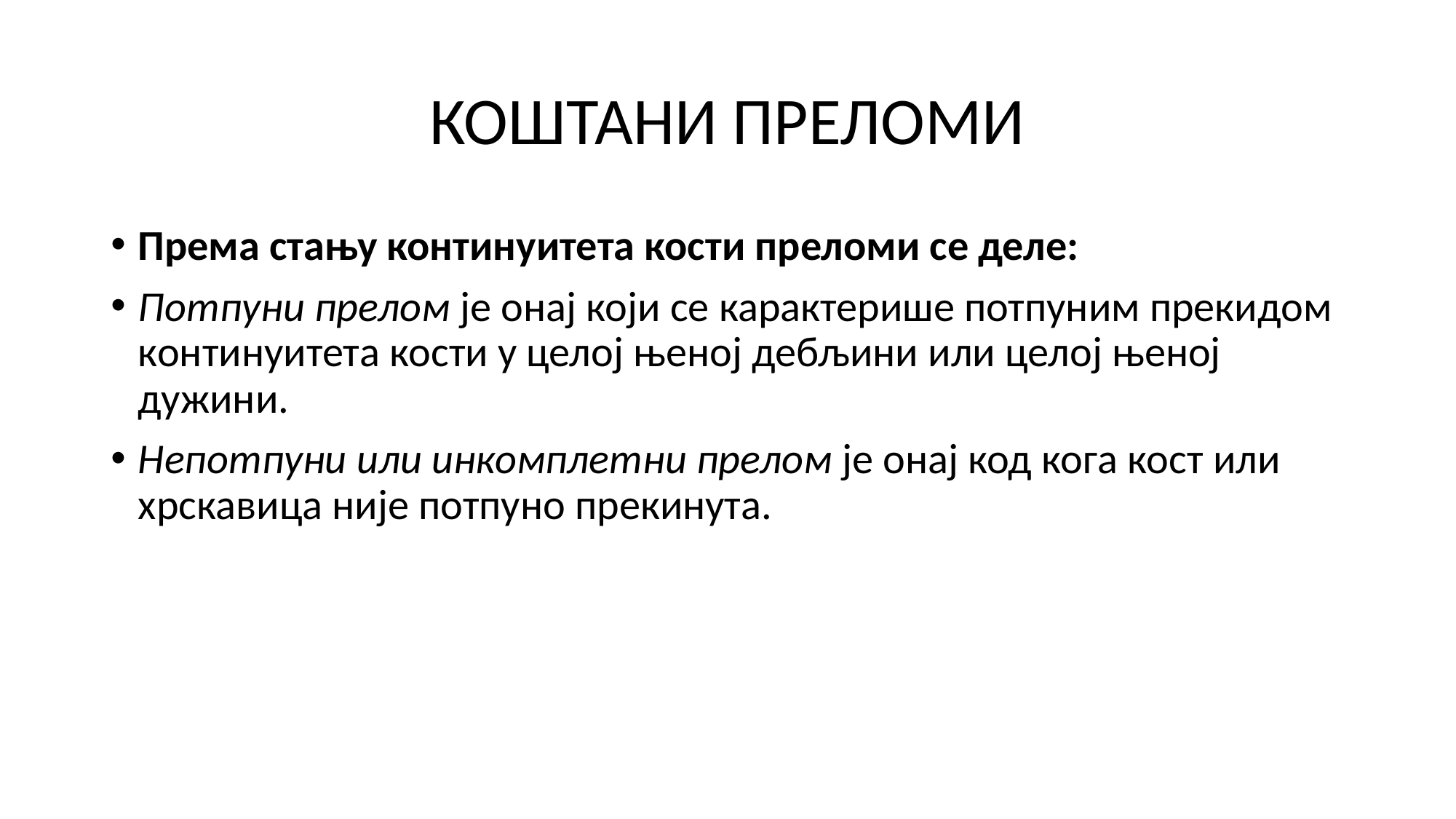

# КОШТАНИ ПРЕЛОМИ
Према стању континуитета кости преломи се деле:
Потпуни прелом је онај који се карактерише потпуним прекидом континуитета кости у целој њеној дебљини или целој њеној дужини.
Непотпуни или инкомплетни прелом је онај код кога кост или хрскавица није потпуно прекинута.